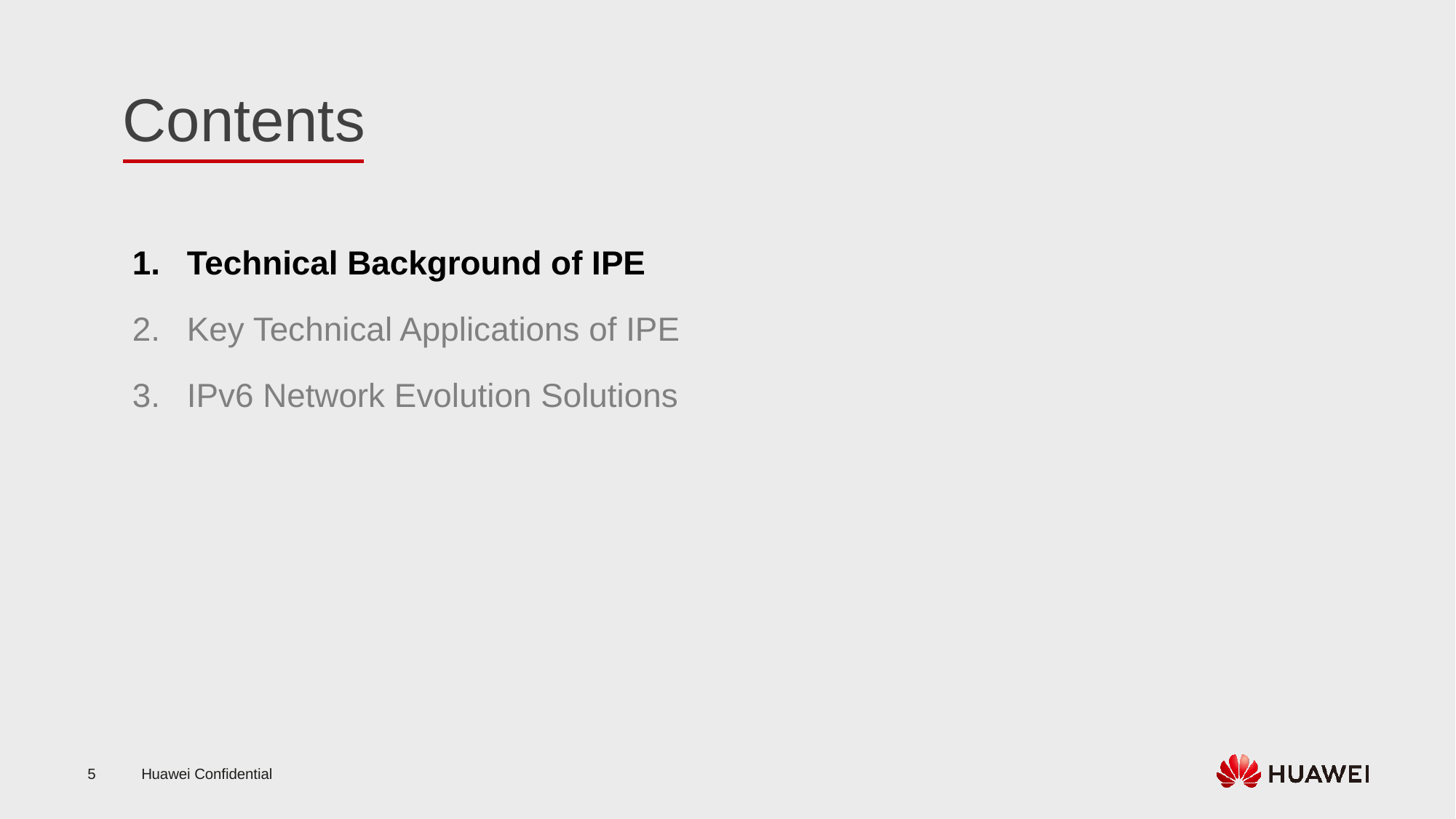

Technical Background of IPE
Key Technical Applications of IPE
IPv6 Network Evolution Solutions